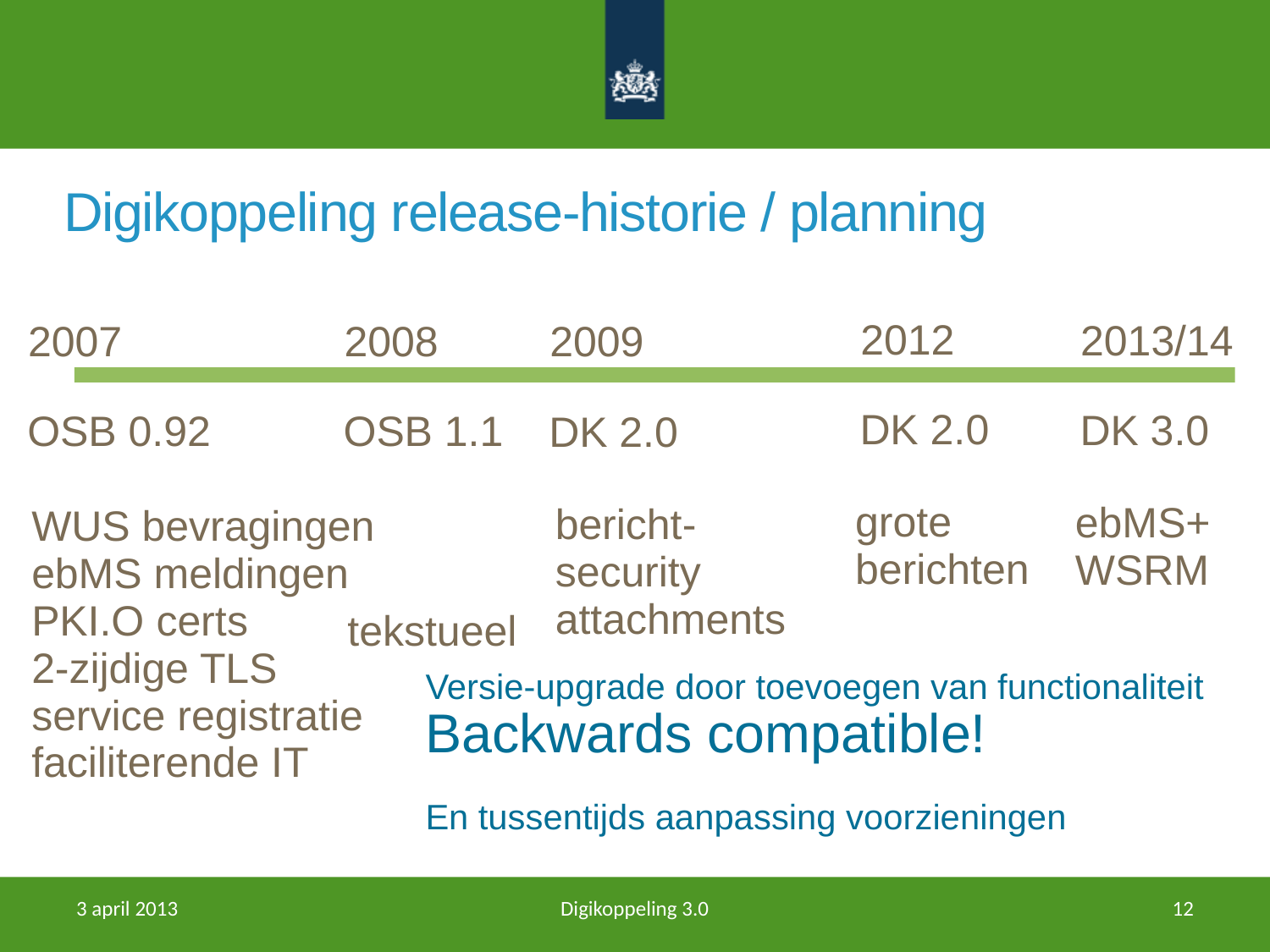

# Digikoppeling release-historie / planning

2012
2013/14
2007
2008
2009

DK 2.0
DK 3.0
OSB 0.92
OSB 1.1
DK 2.0
grote
berichten
ebMS+
WSRM
bericht-
security
attachments
WUS bevragingen
ebMS meldingen
PKI.O certs
2-zijdige TLS
service registratie
faciliterende IT
tekstueel
Versie-upgrade door toevoegen van functionaliteit
Backwards compatible!

En tussentijds aanpassing voorzieningen
3 april 2013
Digikoppeling 3.0
12